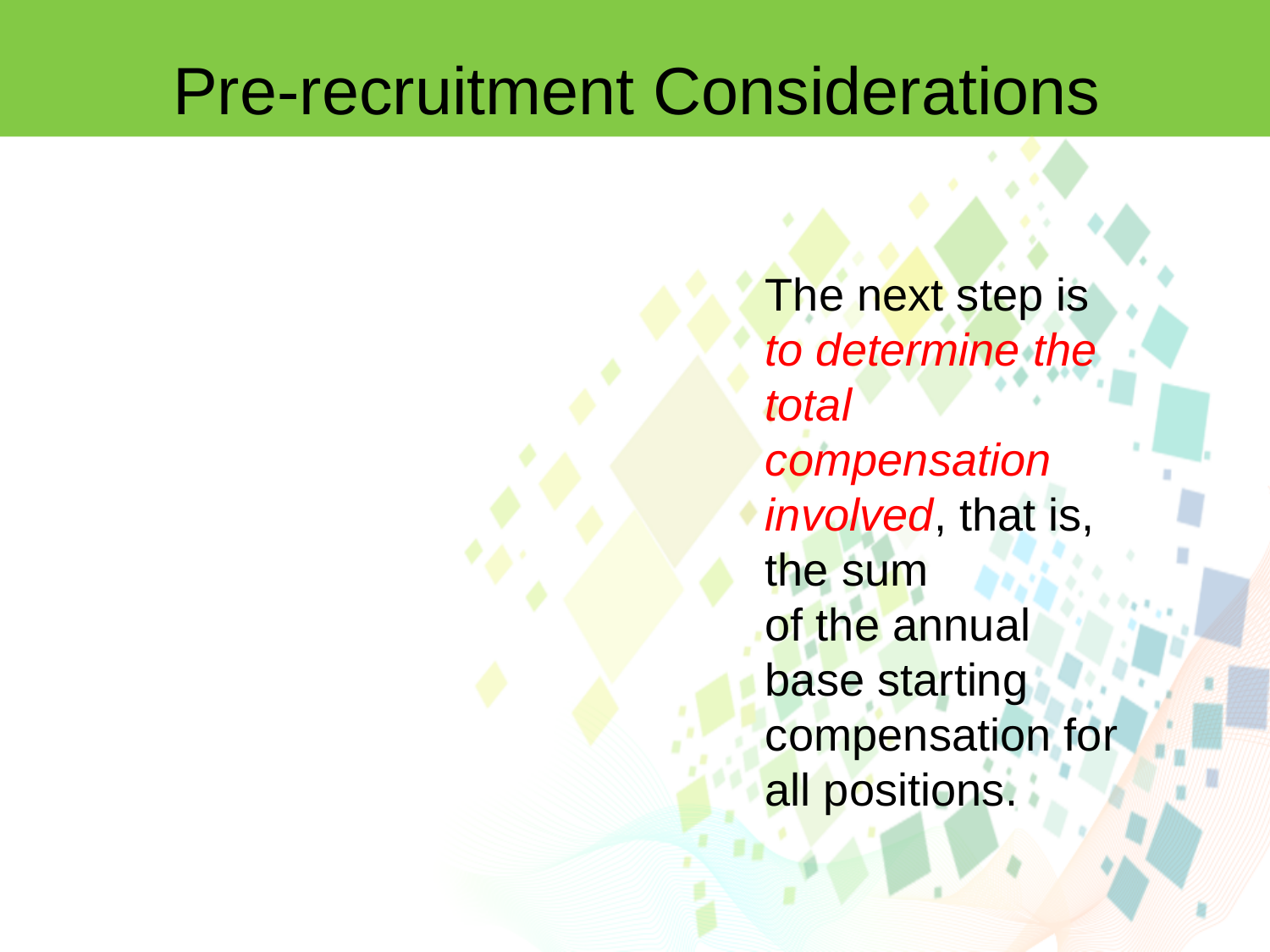

Pre-recruitment Considerations
The next step is to determine the total compensation involved, that is, the sum
of the annual base starting compensation for all positions.